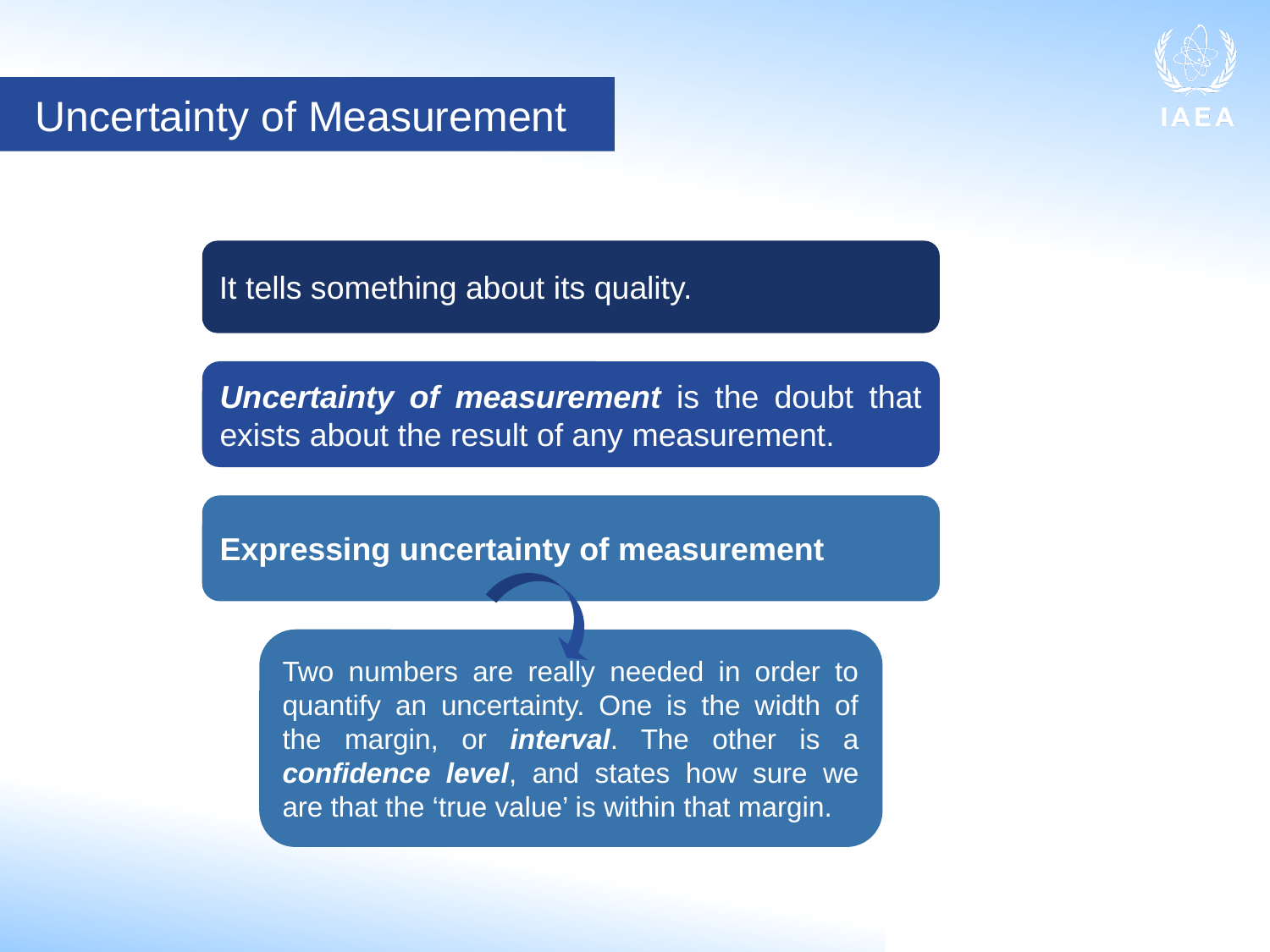

Uncertainty of Measurement
It tells something about its quality.
Uncertainty of measurement is the doubt that exists about the result of any measurement.
Expressing uncertainty of measurement

Two numbers are really needed in order to quantify an uncertainty. One is the width of the margin, or interval. The other is a confidence level, and states how sure we are that the ‘true value’ is within that margin.